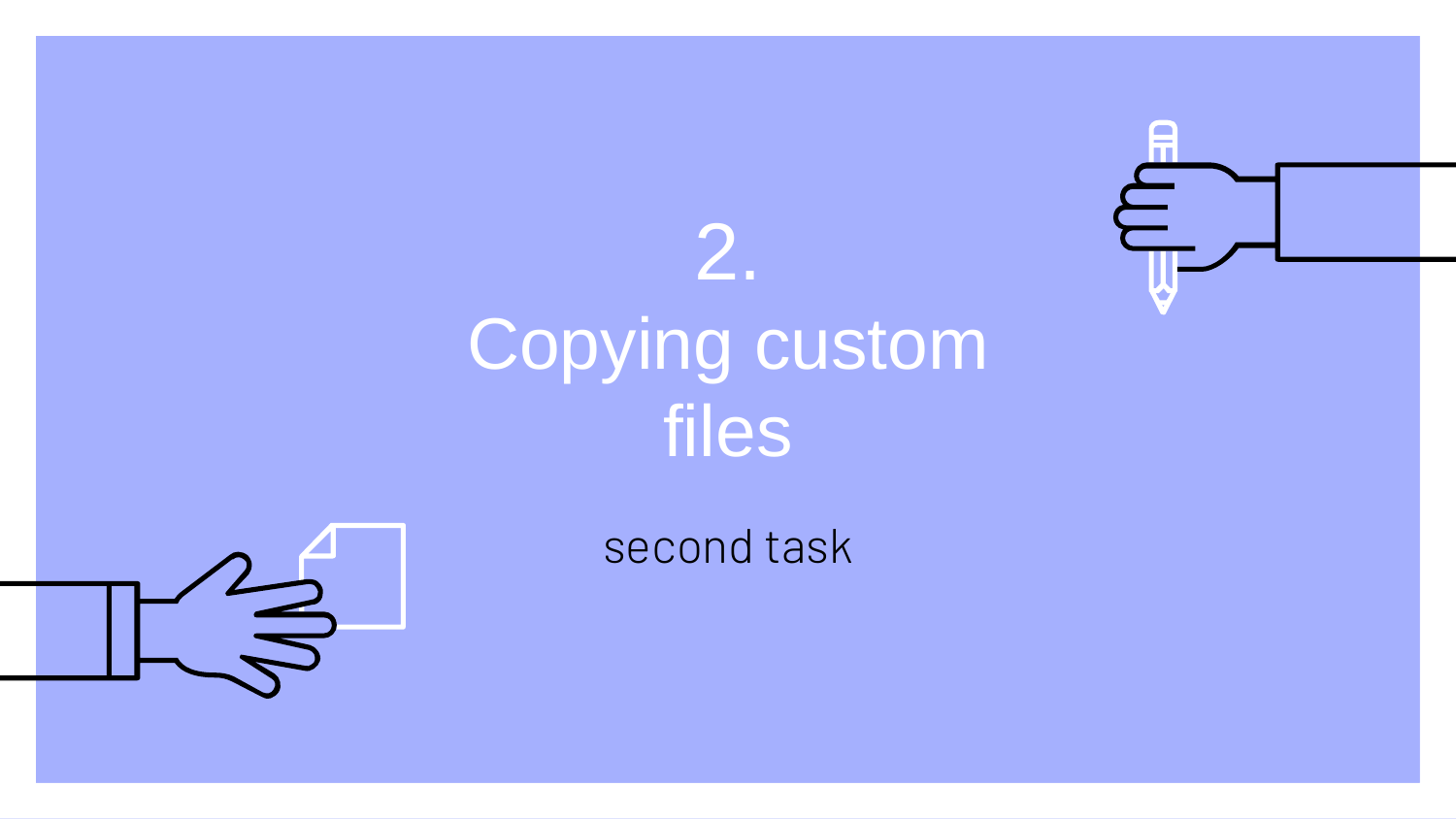

# 2.
Copying custom files
second task